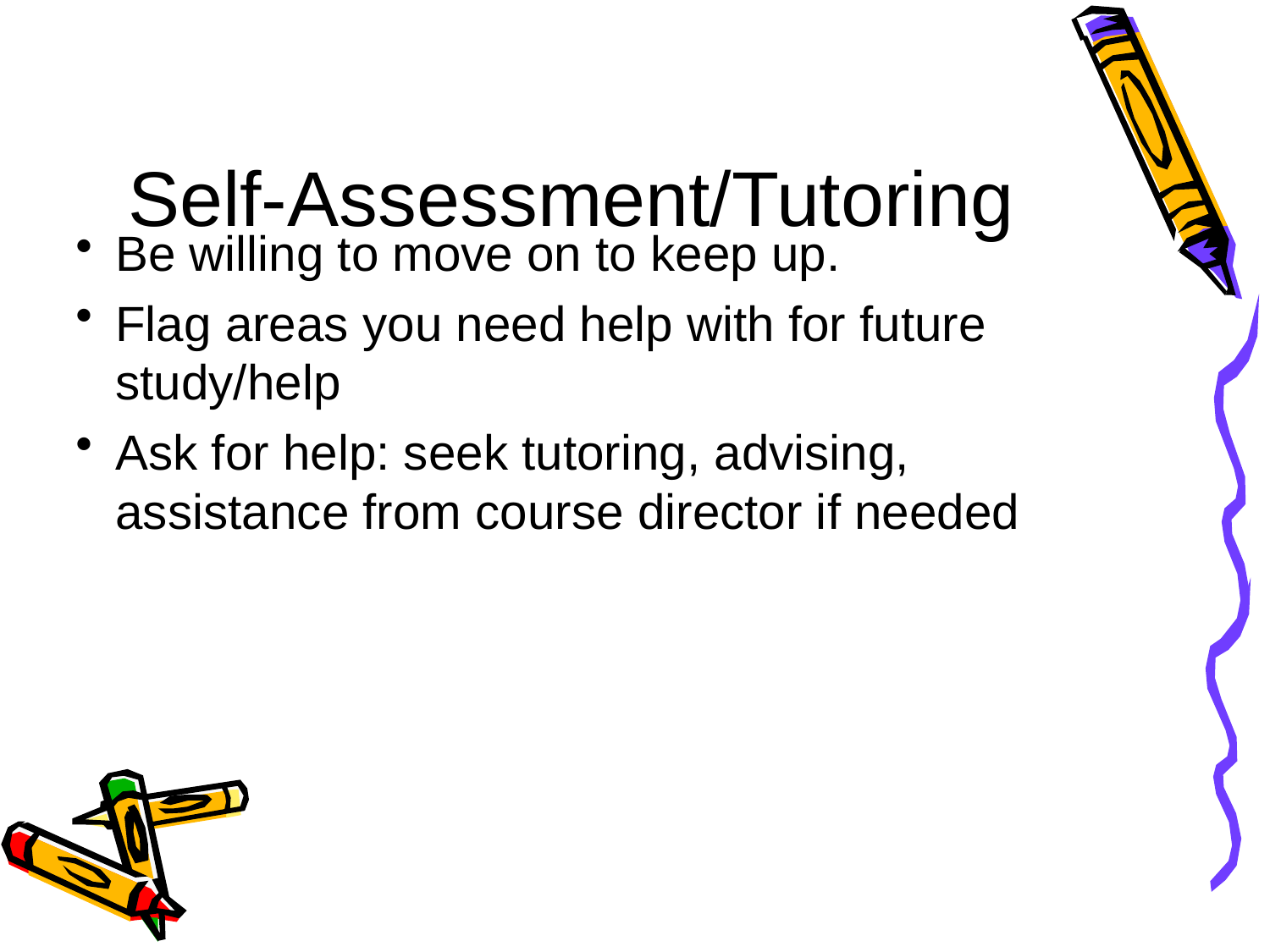

# Self-Assessment/Tutoring
Be willing to move on to keep up.
Flag areas you need help with for future study/help
Ask for help: seek tutoring, advising, assistance from course director if needed